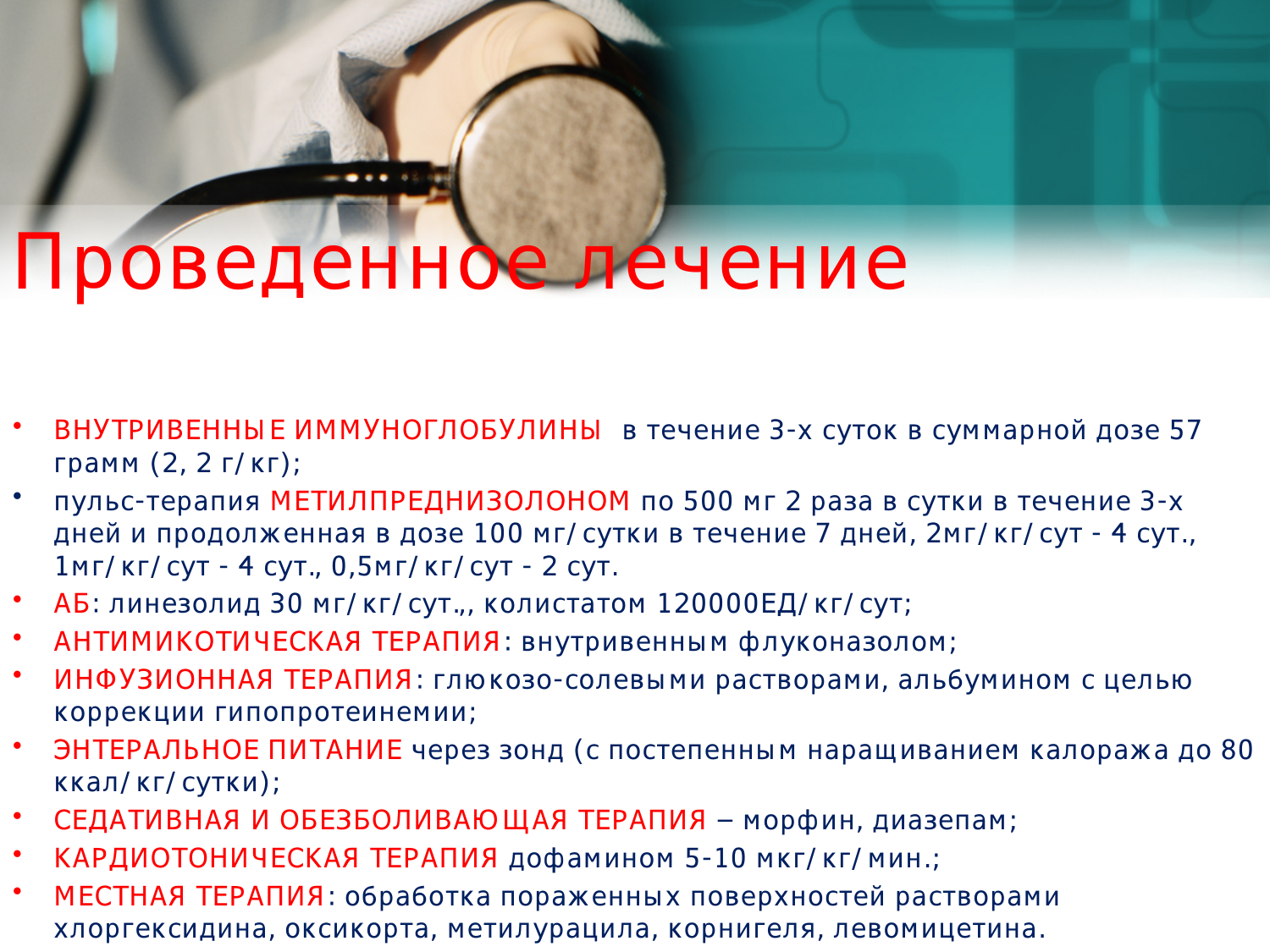

# Проведенное лечение
ВНУТРИВЕННЫЕ ИММУНОГЛОБУЛИНЫ  в течение 3-х суток в суммарной дозе 57 грамм (2, 2 г/кг);
пульс-терапия МЕТИЛПРЕДНИЗОЛОНОМ по 500 мг 2 раза в сутки в течение 3-х дней и продолженная в дозе 100 мг/сутки в течение 7 дней, 2мг/кг/сут - 4 сут., 1мг/кг/сут - 4 сут., 0,5мг/кг/сут - 2 сут.
АБ: линезолид 30 мг/кг/сут.,, колистатом 120000ЕД/кг/сут;
АНТИМИКОТИЧЕСКАЯ ТЕРАПИЯ: внутривенным флуконазолом;
ИНФУЗИОННАЯ ТЕРАПИЯ: глюкозо-солевыми растворами, альбумином с целью коррекции гипопротеинемии;
ЭНТЕРАЛЬНОЕ ПИТАНИЕ через зонд (с постепенным наращиванием калоража до 80 ккал/кг/сутки);
СЕДАТИВНАЯ И ОБЕЗБОЛИВАЮЩАЯ ТЕРАПИЯ – морфин, диазепам;
КАРДИОТОНИЧЕСКАЯ ТЕРАПИЯ дофамином 5-10 мкг/кг/мин.;
МЕСТНАЯ ТЕРАПИЯ: обработка пораженных поверхностей растворами хлоргексидина, оксикорта, метилурацила, корнигеля, левомицетина.